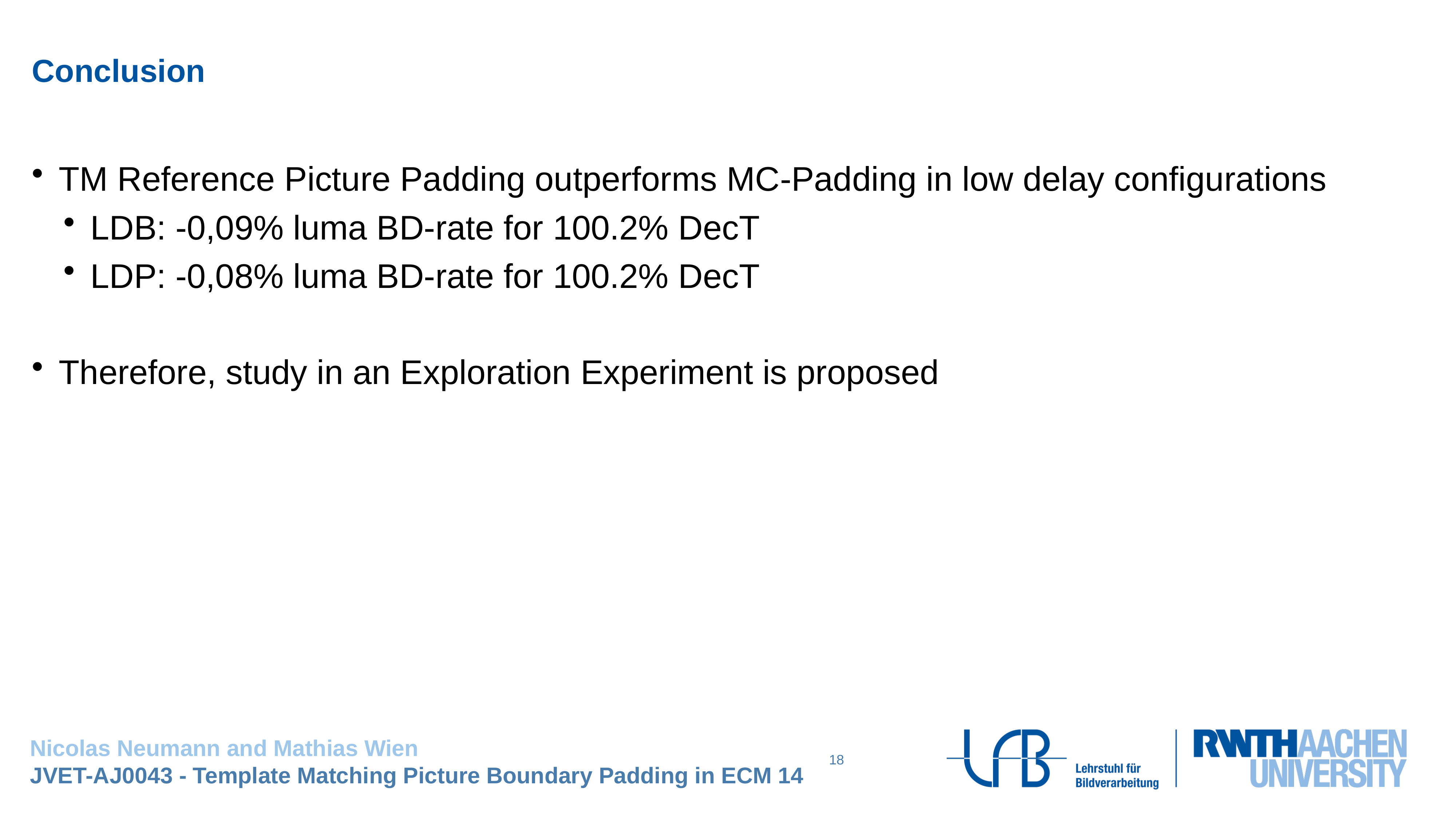

Conclusion
TM Reference Picture Padding outperforms MC-Padding in low delay configurations
LDB: -0,09% luma BD-rate for 100.2% DecT
LDP: -0,08% luma BD-rate for 100.2% DecT

Therefore, study in an Exploration Experiment is proposed
18